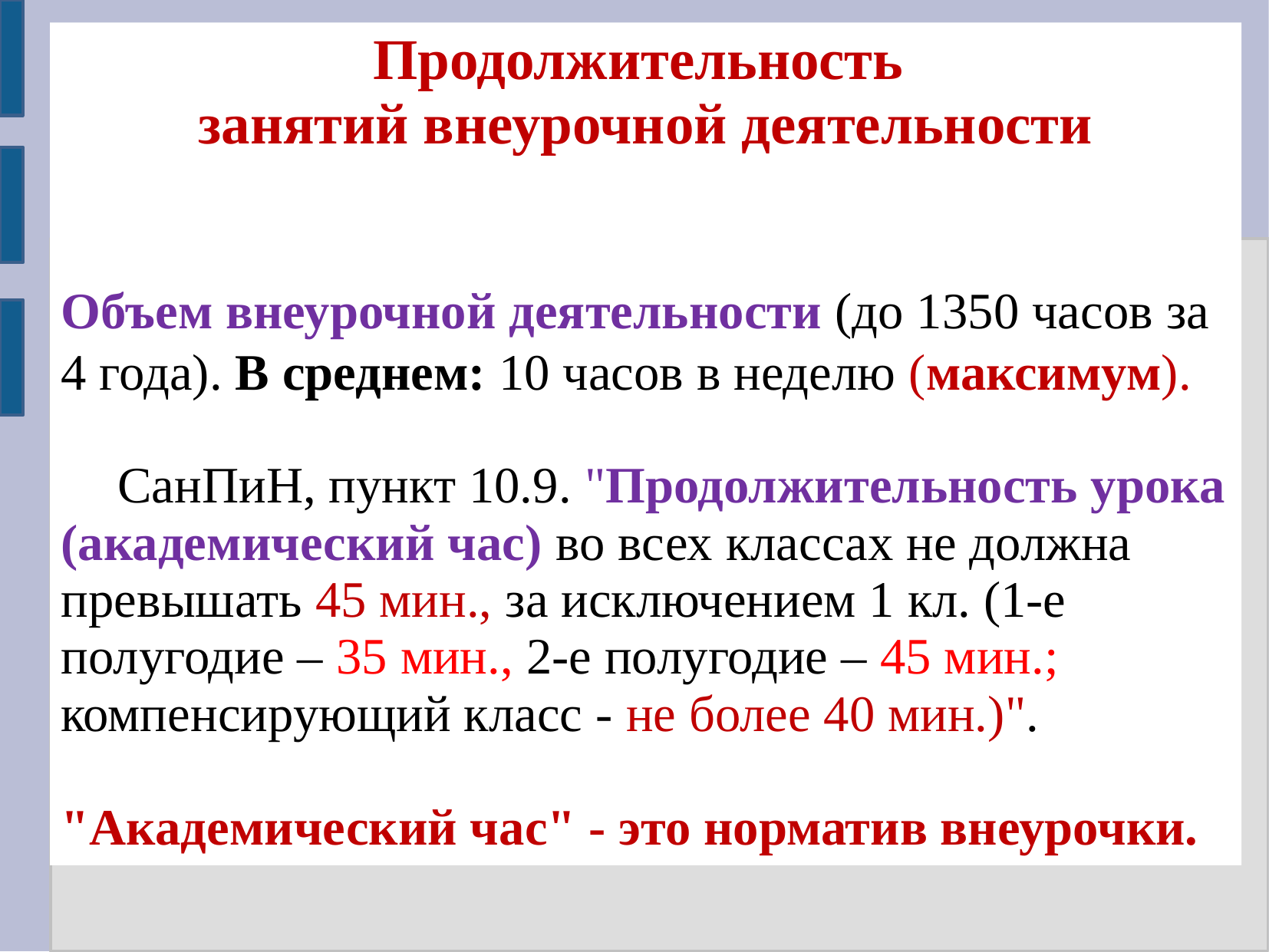

Продолжительность
занятий внеурочной деятельности

Объем внеурочной деятельности (до 1350 часов за 4 года). В среднем: 10 часов в неделю (максимум).

	СанПиН, пункт 10.9. "Продолжительность урока (академический час) во всех классах не должна превышать 45 мин., за исключением 1 кл. (1-е полугодие – 35 мин., 2-е полугодие – 45 мин.; компенсирующий класс - не более 40 мин.)".

"Академический час" - это норматив внеурочки.